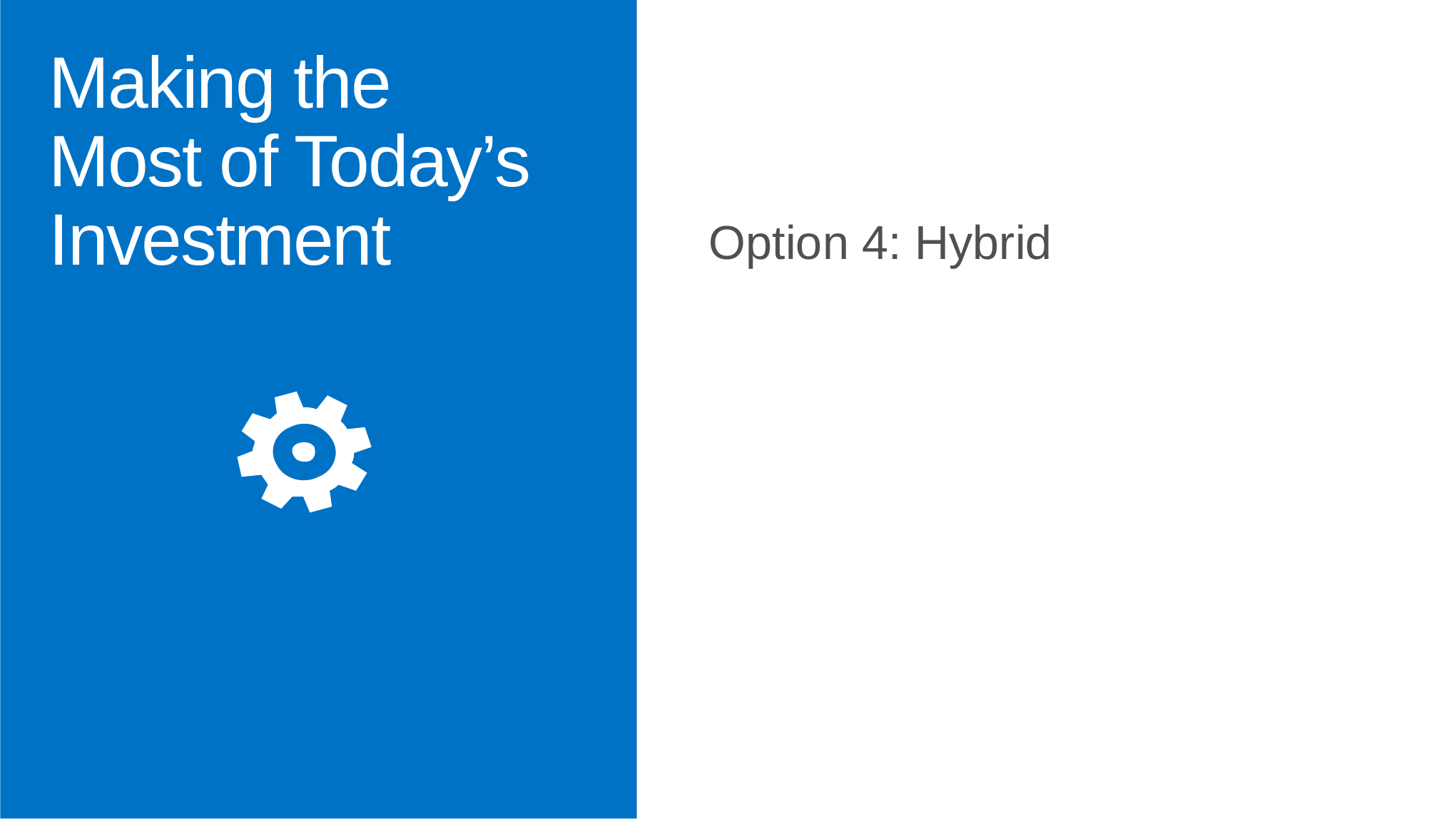

# Making the Most of Today’s Investment
Option 4: Hybrid